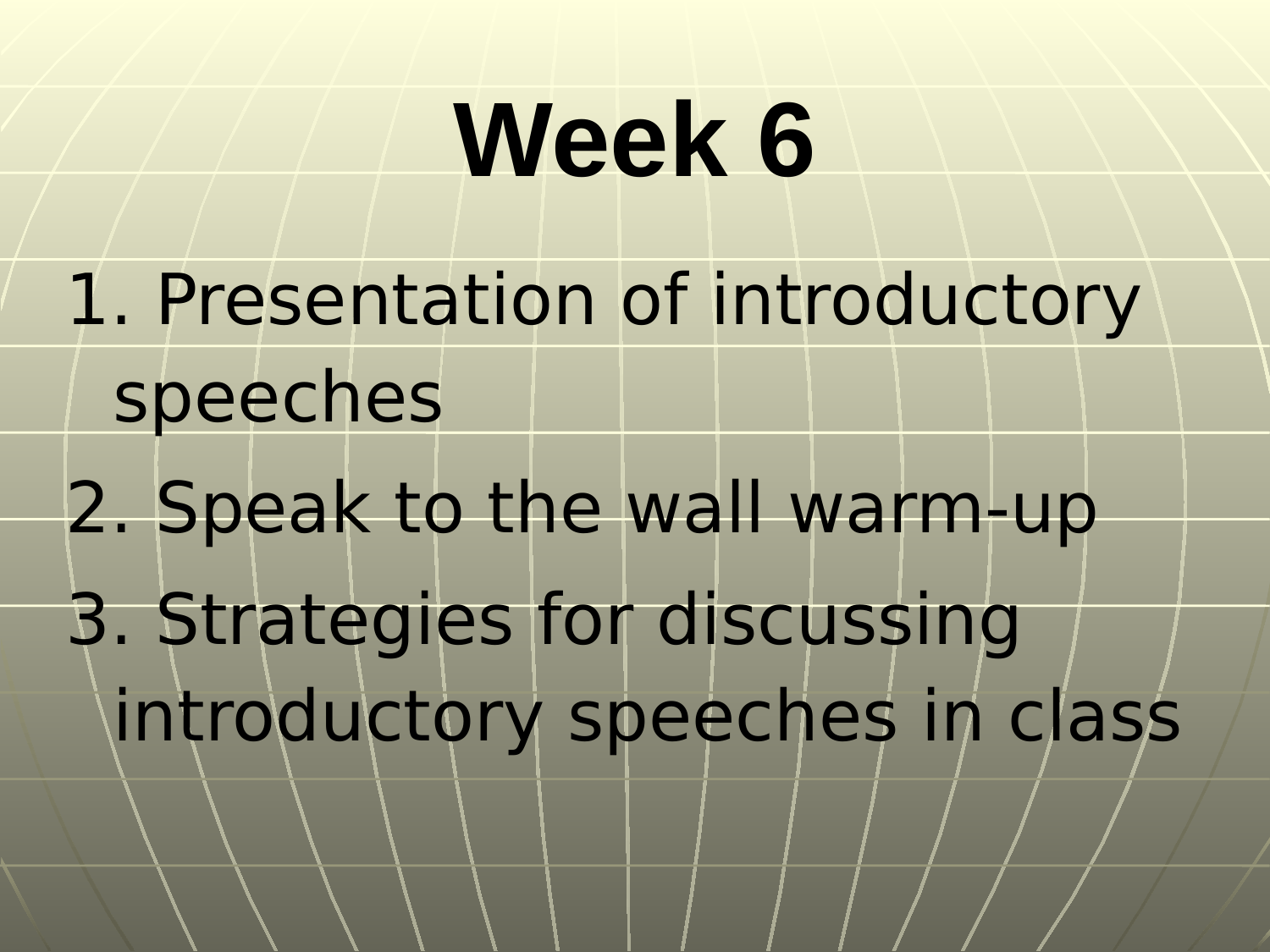

# Week 6
1. Presentation of introductory    speeches
2. Speak to the wall warm-up
3. Strategies for discussing introductory speeches in class